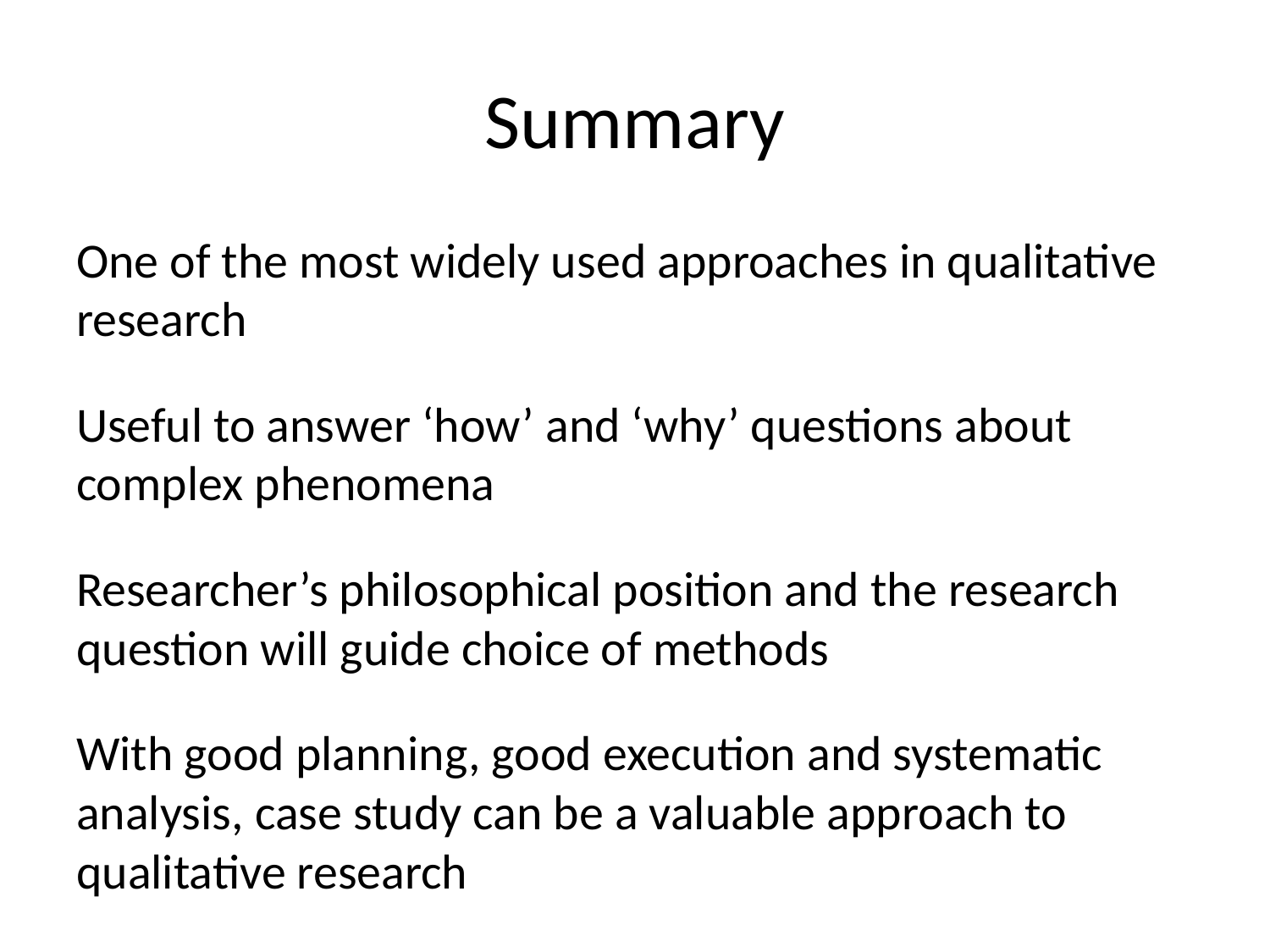

# Summary
One of the most widely used approaches in qualitative research
Useful to answer ‘how’ and ‘why’ questions about complex phenomena
Researcher’s philosophical position and the research question will guide choice of methods
With good planning, good execution and systematic analysis, case study can be a valuable approach to qualitative research